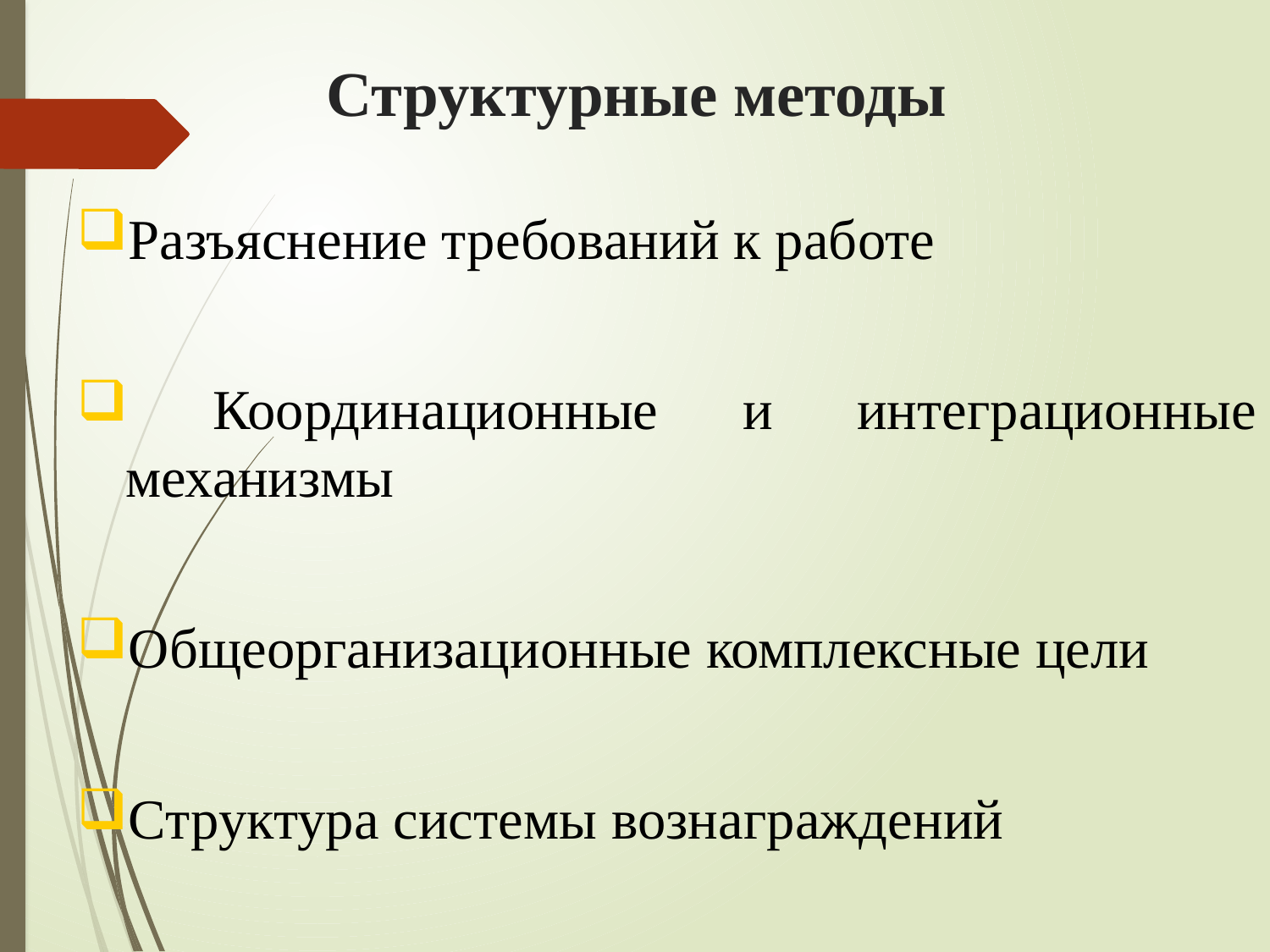

# Структурные методы
Разъяснение требований к работе

 Координационные и интеграционные механизмы

Общеорганизационные комплексные цели

Структура системы вознаграждений